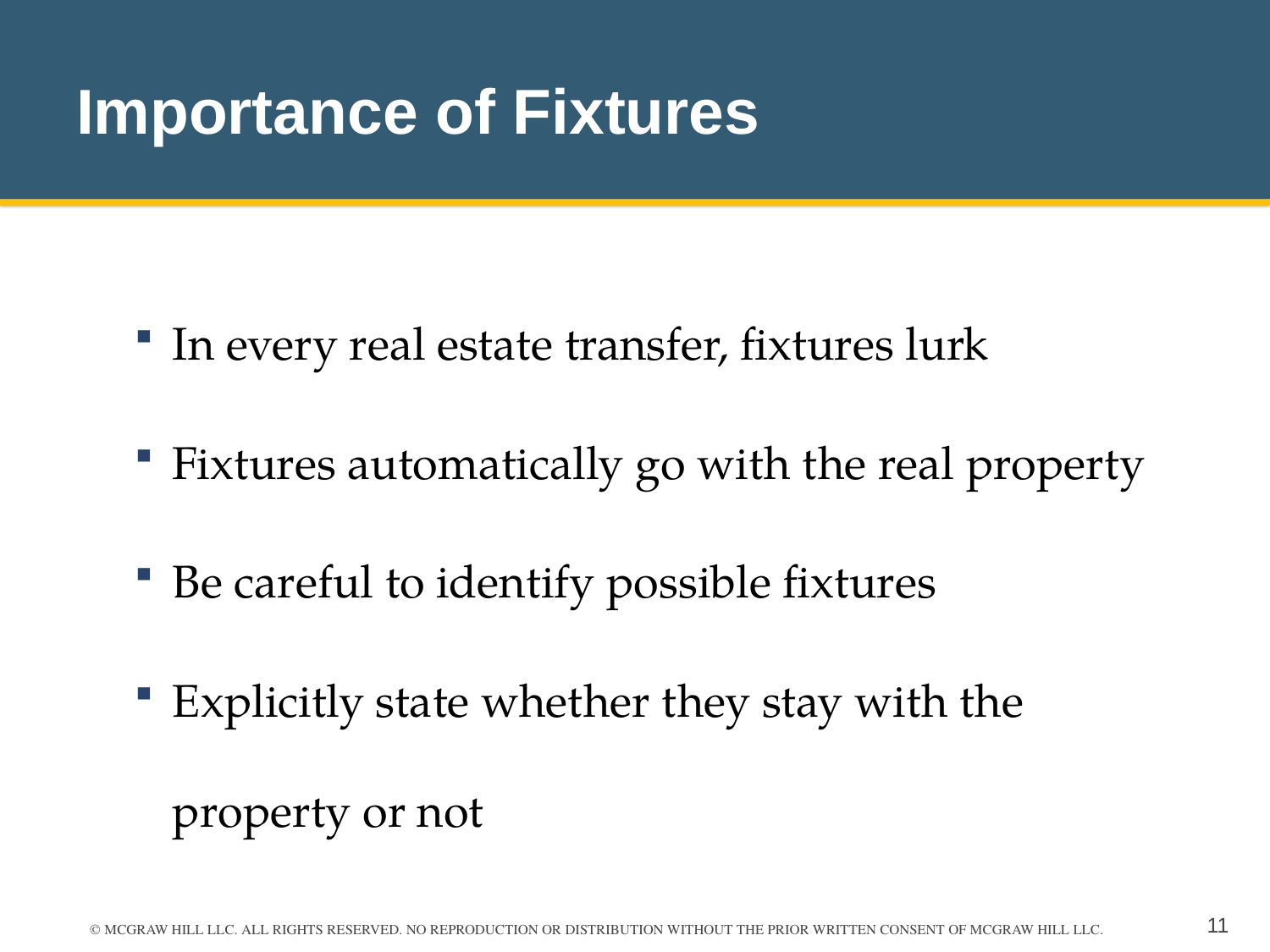

# Importance of Fixtures
In every real estate transfer, fixtures lurk
Fixtures automatically go with the real property
Be careful to identify possible fixtures
Explicitly state whether they stay with the property or not

© MCGRAW HILL LLC. ALL RIGHTS RESERVED. NO REPRODUCTION OR DISTRIBUTION WITHOUT THE PRIOR WRITTEN CONSENT OF MCGRAW HILL LLC.
11